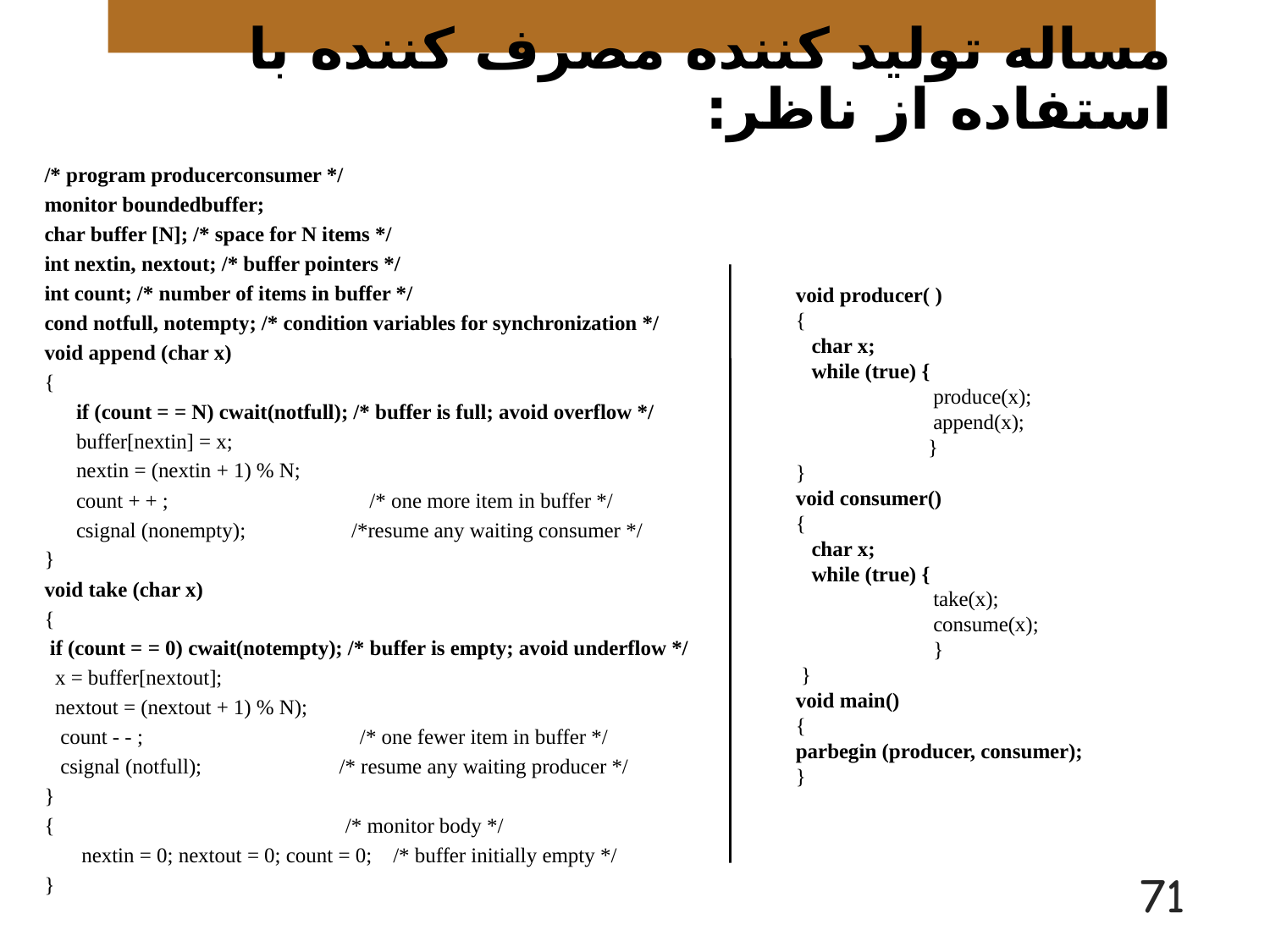

# مساله توليد کننده مصرف کننده با استفاده از ناظر:
/* program producerconsumer */
monitor boundedbuffer;
char buffer [N]; /* space for N items */
int nextin, nextout; /* buffer pointers */
int count; /* number of items in buffer */
cond notfull, notempty; /* condition variables for synchronization */
void append (char x)
{
      if (count = = N) cwait(notfull); /* buffer is full; avoid overflow */
      buffer[nextin] = x;
      nextin = (nextin + 1) % N;
      count + + ;                                      /* one more item in buffer */
      csignal (nonempty);                    /*resume any waiting consumer */
}
void take (char x)
{
 if (count = = 0) cwait(notempty); /* buffer is empty; avoid underflow */
  x = buffer[nextout];
  nextout = (nextout + 1) % N);
   count - - ;                                         /* one fewer item in buffer */
   csignal (notfull);                          /* resume any waiting producer */
}
{                                                       /* monitor body */
       nextin = 0; nextout = 0; count = 0;    /* buffer initially empty */
}
void producer( )
{
   char x;
   while (true) {
                          produce(x);
                          append(x);
                         }
}
void consumer()
{
   char x;
   while (true) {
                          take(x);
                          consume(x);
                          }
 }
void main()
{
parbegin (producer, consumer);
}
71